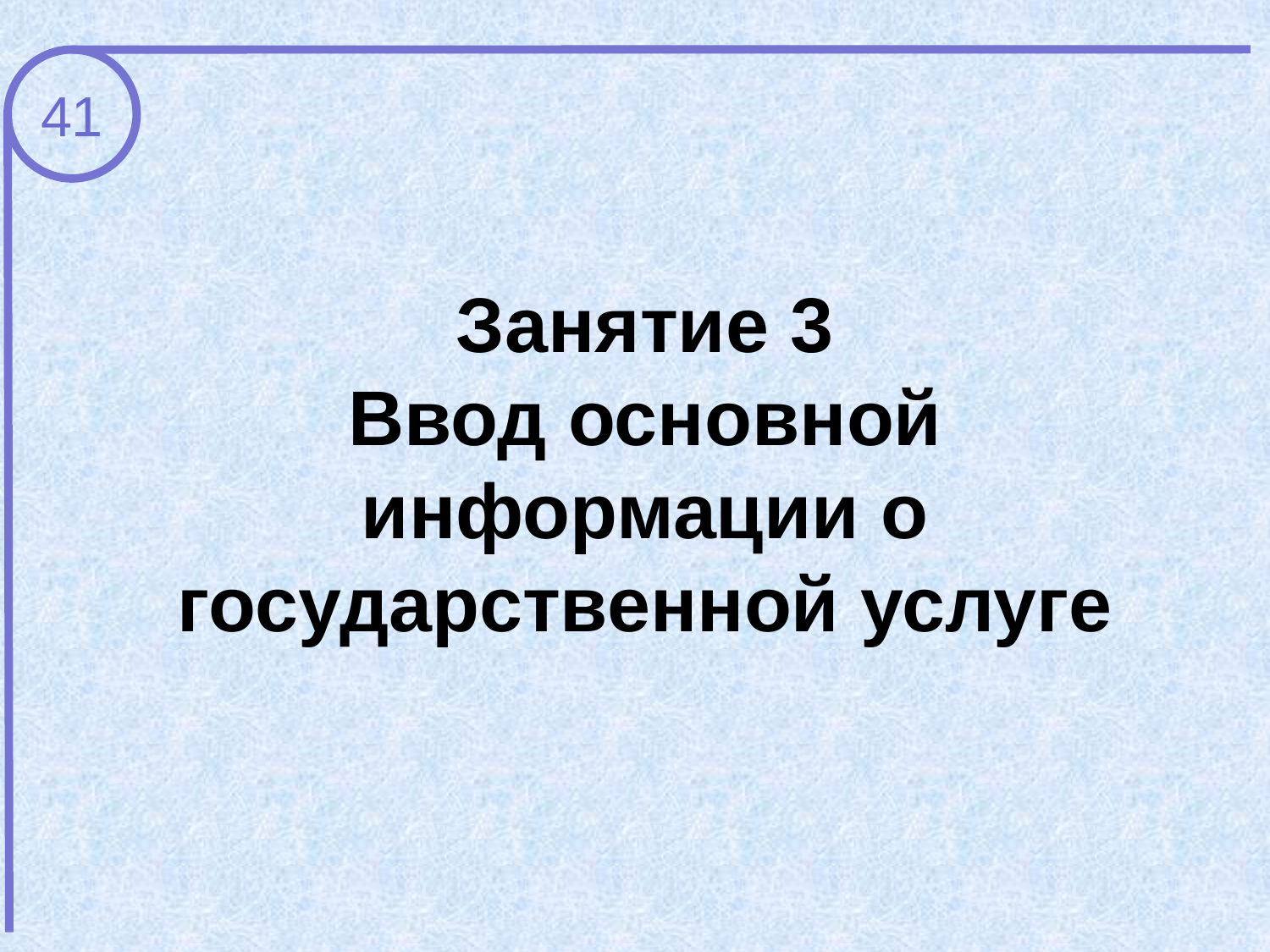

41
Занятие 3
Ввод основной информации о государственной услуге